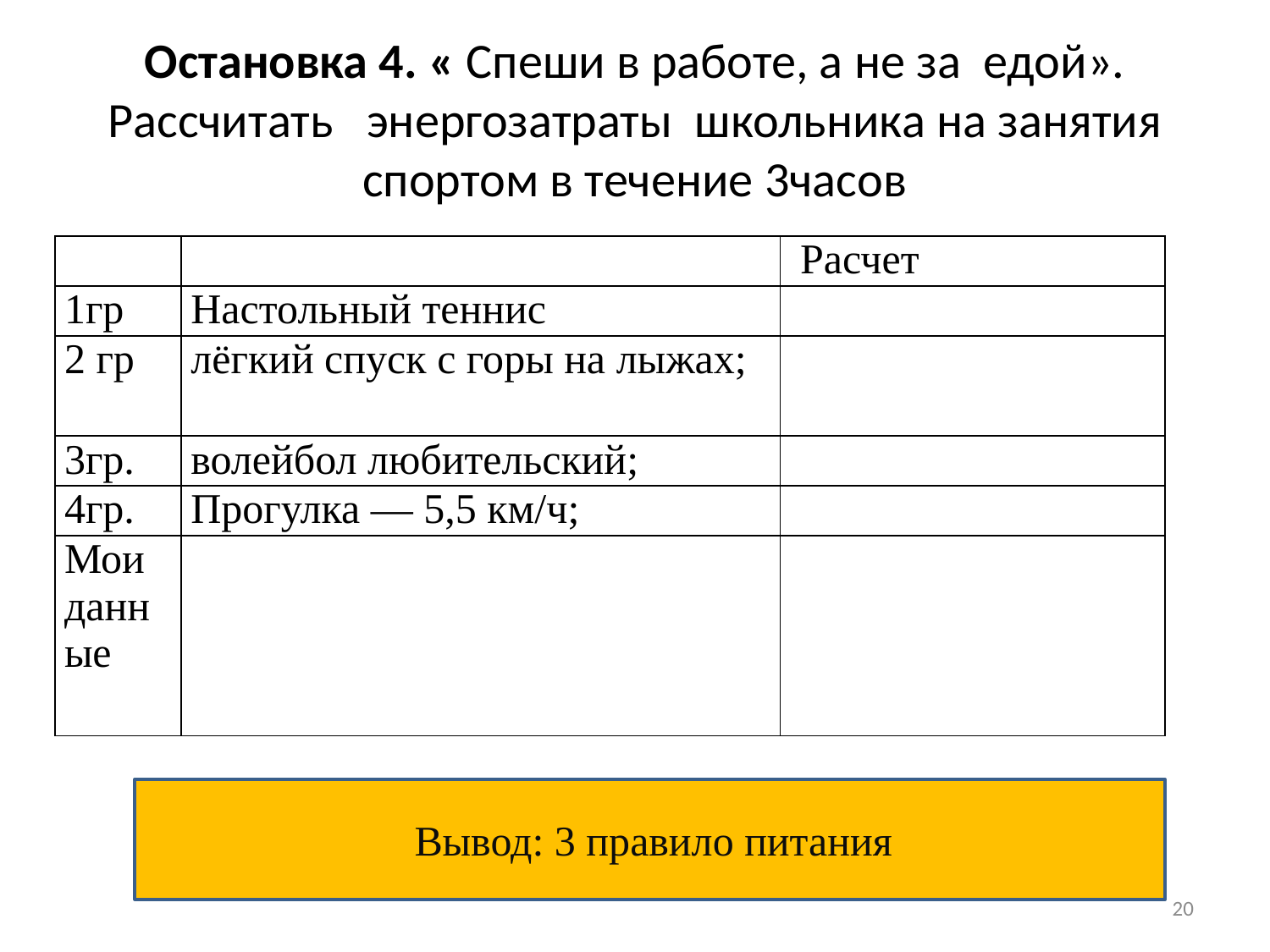

# Остановка 4. « Спеши в работе, а не за  едой». Рассчитать   энергозатраты  школьника на занятия спортом в течение 3часов
|  |  | Расчет |
| --- | --- | --- |
| 1гр | Настольный теннис |  |
| 2 гр | лёгкий спуск с горы на лыжах; |  |
| 3гр. | волейбол любительский; |  |
| 4гр. | Прогулка — 5,5 км/ч; |  |
| Мои данные |  |  |
 Вывод: 3 правило питания
20